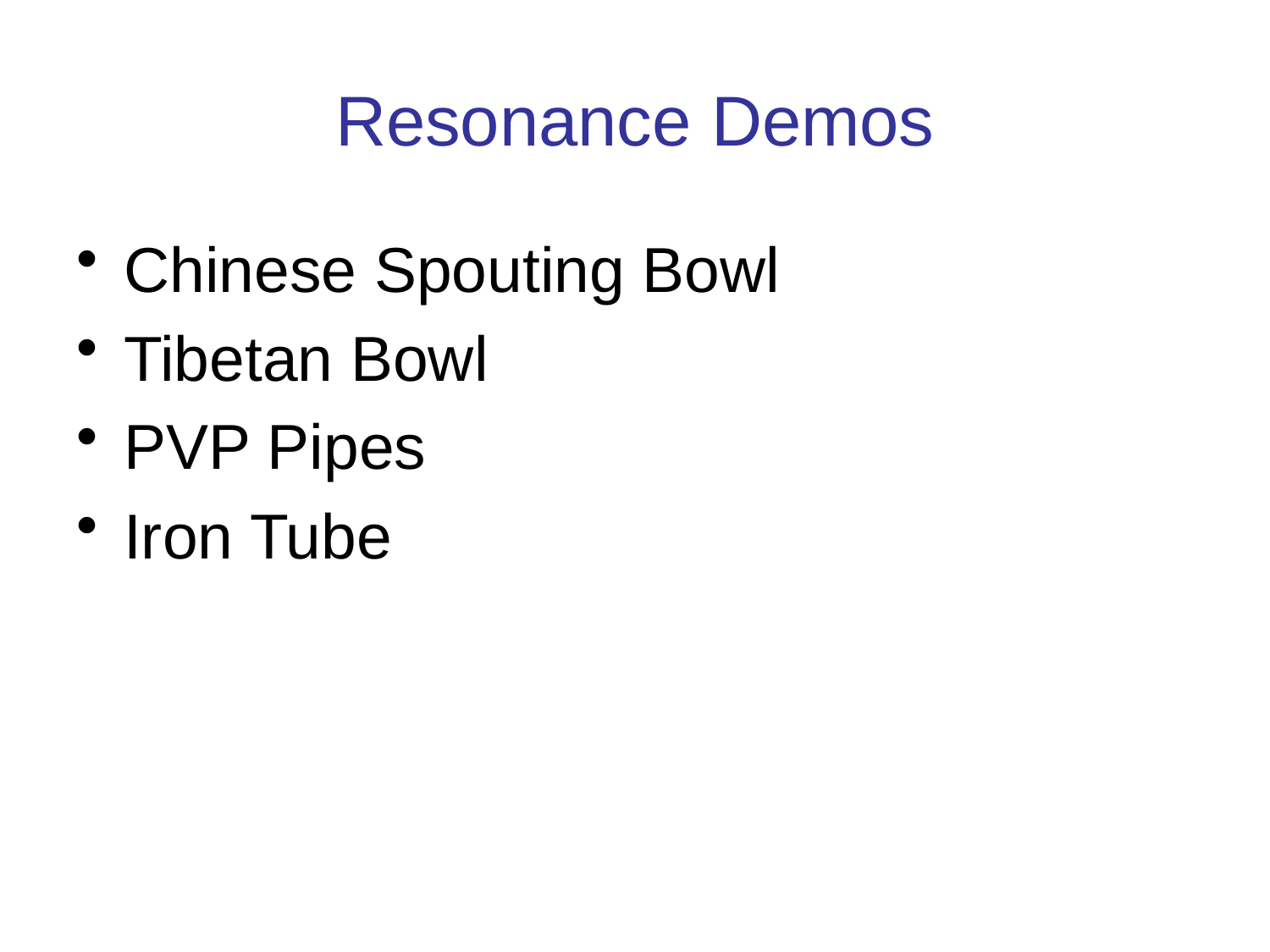

# Resonance Demos
Chinese Spouting Bowl
Tibetan Bowl
PVP Pipes
Iron Tube